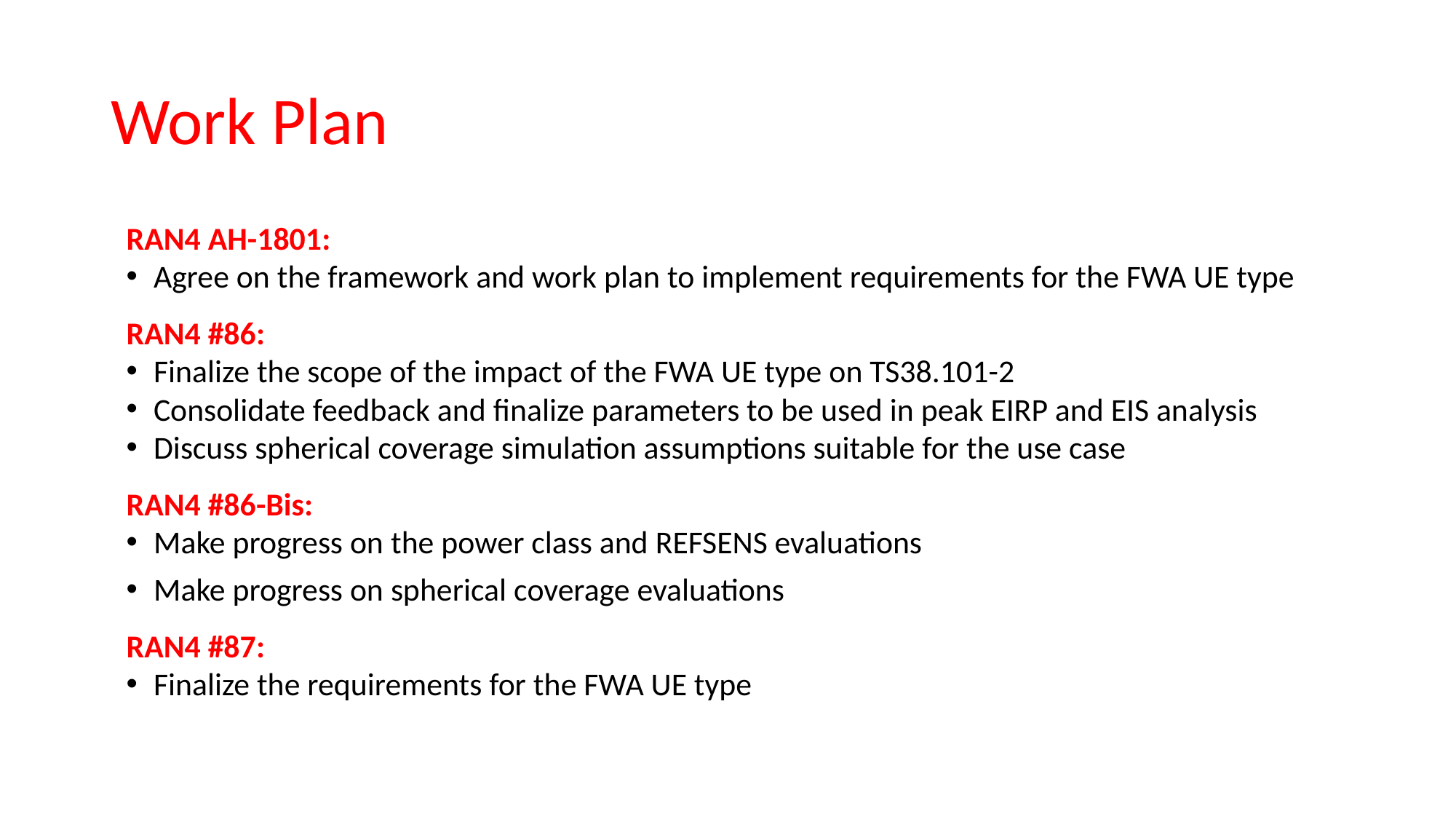

# Work Plan
RAN4 AH-1801:
Agree on the framework and work plan to implement requirements for the FWA UE type
RAN4 #86:
Finalize the scope of the impact of the FWA UE type on TS38.101-2
Consolidate feedback and finalize parameters to be used in peak EIRP and EIS analysis
Discuss spherical coverage simulation assumptions suitable for the use case
RAN4 #86-Bis:
Make progress on the power class and REFSENS evaluations
Make progress on spherical coverage evaluations
RAN4 #87:
Finalize the requirements for the FWA UE type